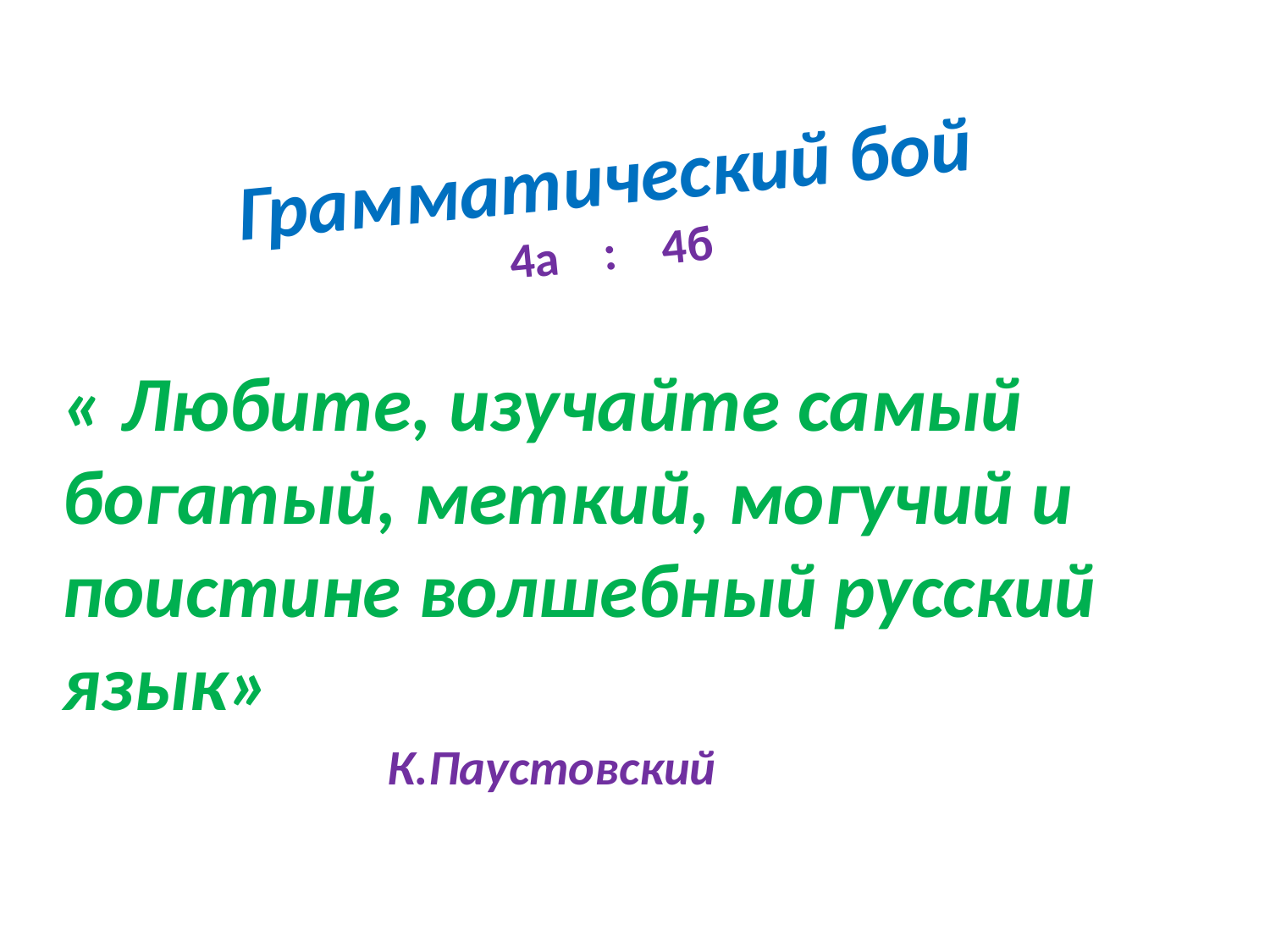

# Грамматический бой 4а    :    4б
« Любите, изучайте самый богатый, меткий, могучий и поистине волшебный русский язык»
                             К.Паустовский